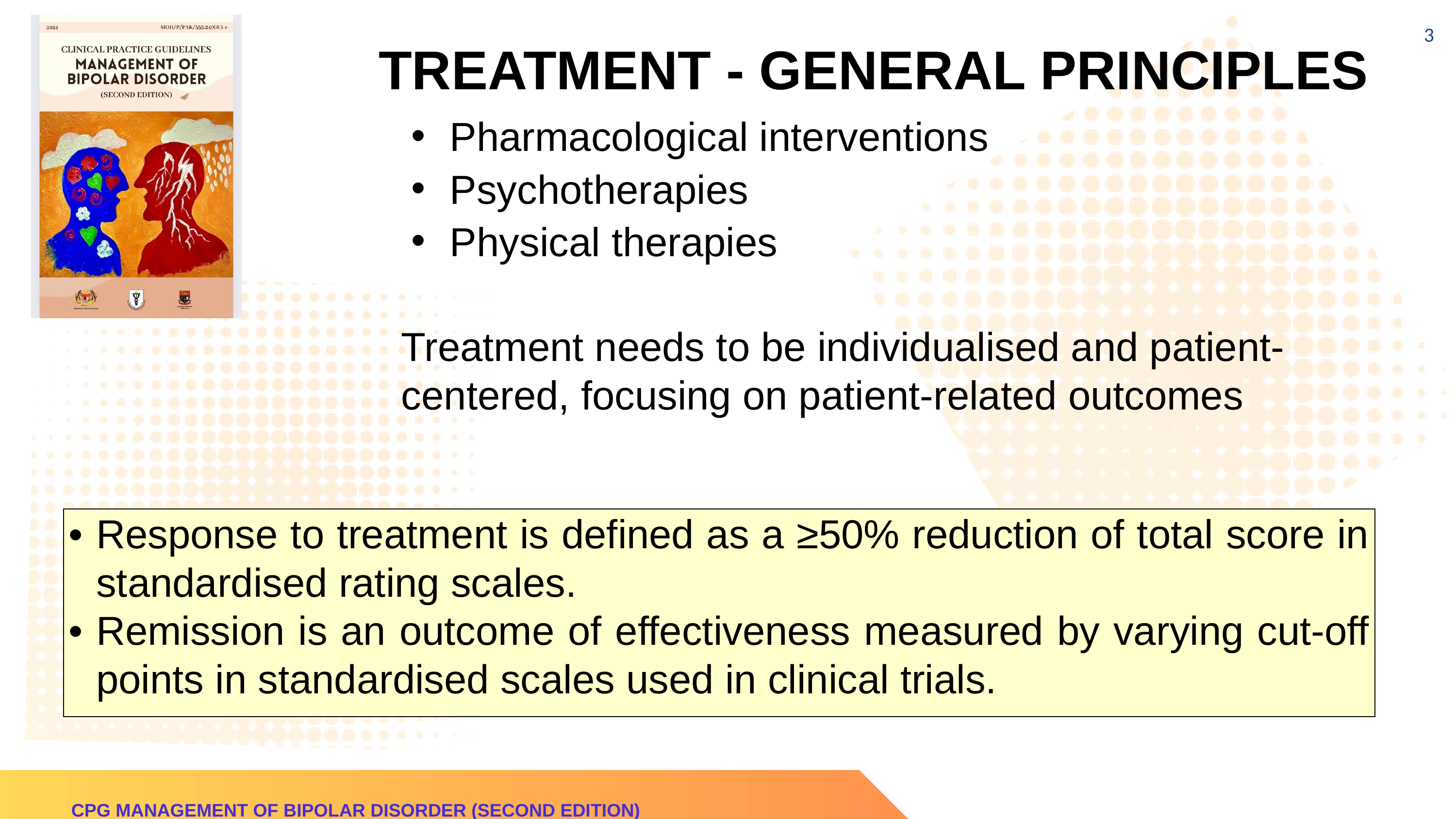

3
TREATMENT - GENERAL PRINCIPLES

Pharmacological interventions
Psychotherapies
Physical therapies

Treatment needs to be individualised and patient-centered, focusing on patient-related outcomes

| Response to treatment is defined as a ≥50% reduction of total score in standardised rating scales. Remission is an outcome of effectiveness measured by varying cut-off points in standardised scales used in clinical trials. |
| --- |

CPG MANAGEMENT OF BIPOLAR DISORDER (SECOND EDITION)